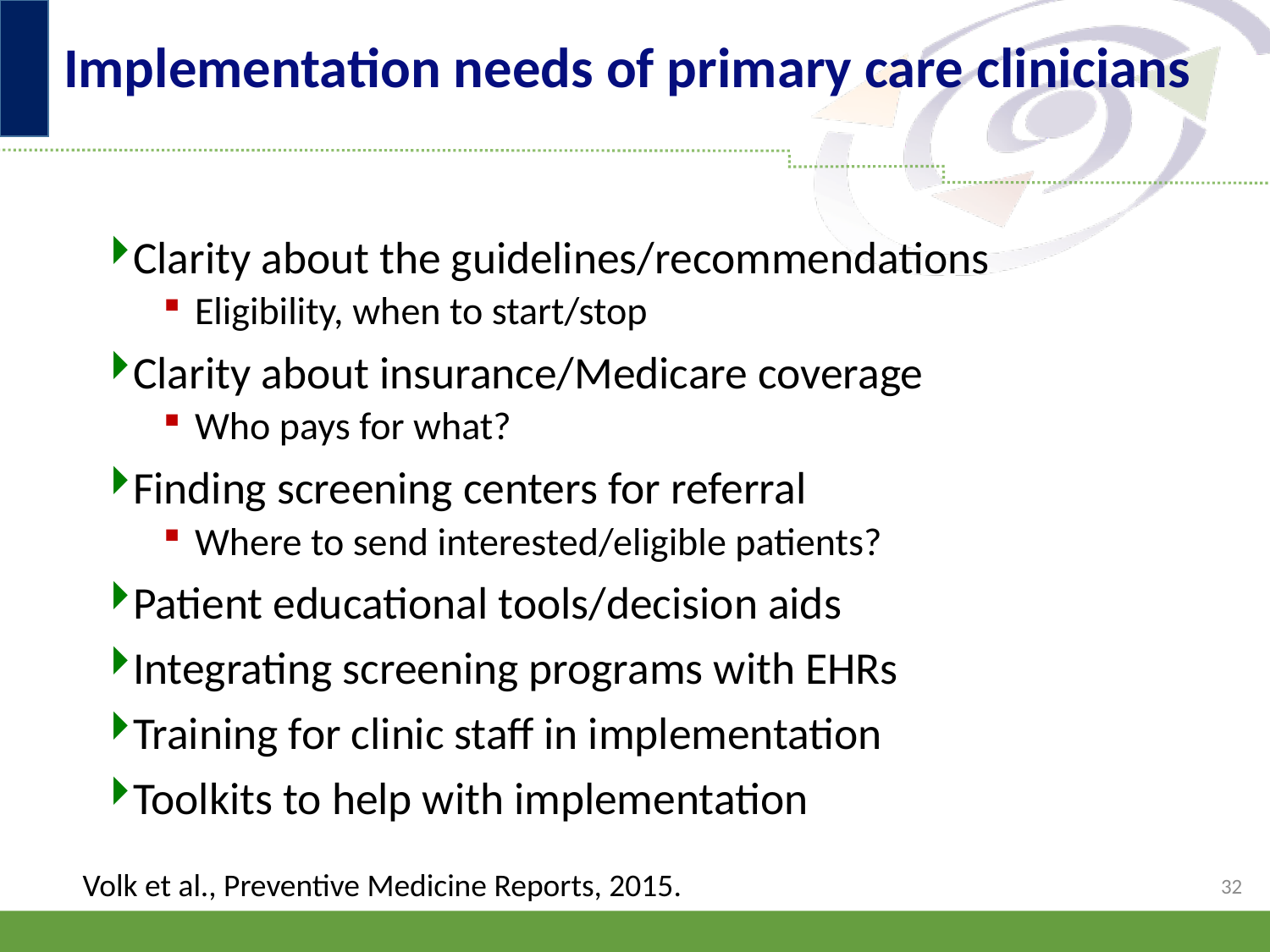

# Implementation needs of primary care clinicians
Clarity about the guidelines/recommendations
Eligibility, when to start/stop
Clarity about insurance/Medicare coverage
Who pays for what?
Finding screening centers for referral
Where to send interested/eligible patients?
Patient educational tools/decision aids
Integrating screening programs with EHRs
Training for clinic staff in implementation
Toolkits to help with implementation

Volk et al., Preventive Medicine Reports, 2015.
32